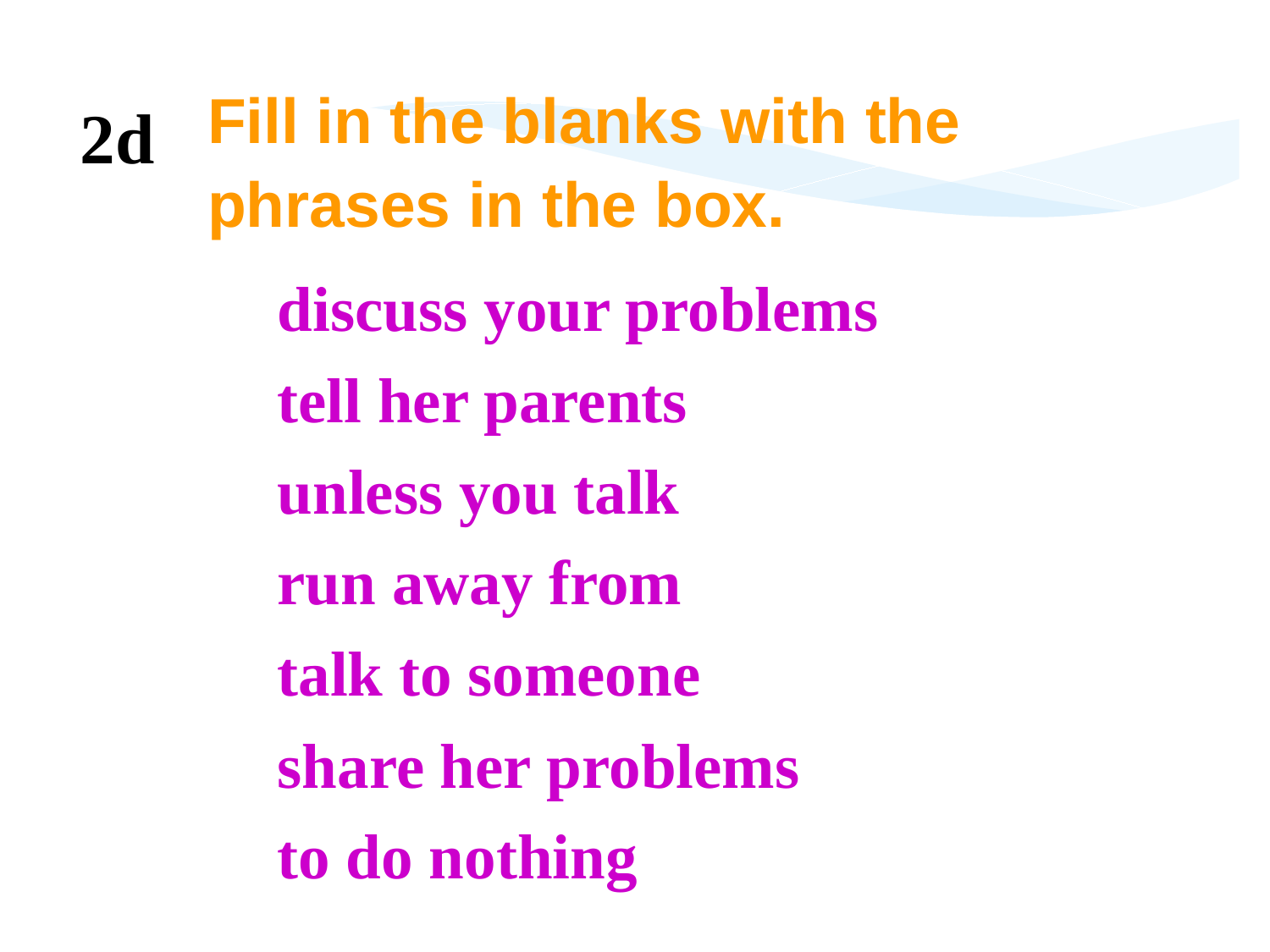

Fill in the blanks with the phrases in the box.
2d
discuss your problems
tell her parents
unless you talk
run away from
talk to someone
share her problems
to do nothing